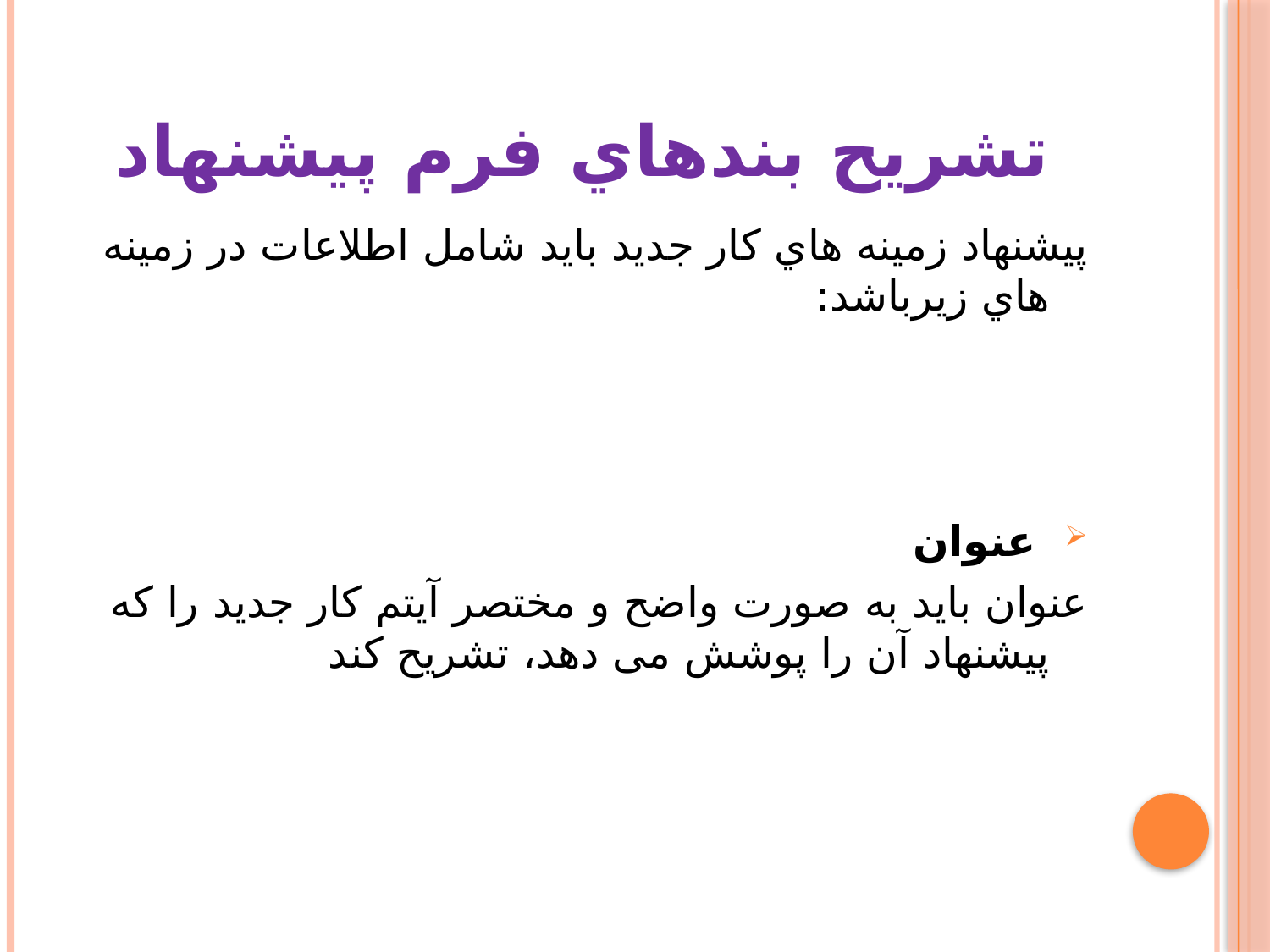

# تشریح بندهاي فرم پیشنهاد
پیشنهاد زمینه هاي کار جدید باید شامل اطلاعات در زمینه هاي زیرباشد:

 عنوان
عنوان باید به صورت واضح و مختصر آیتم کار جدید را که پیشنهاد آن را پوشش می دهد، تشریح کند